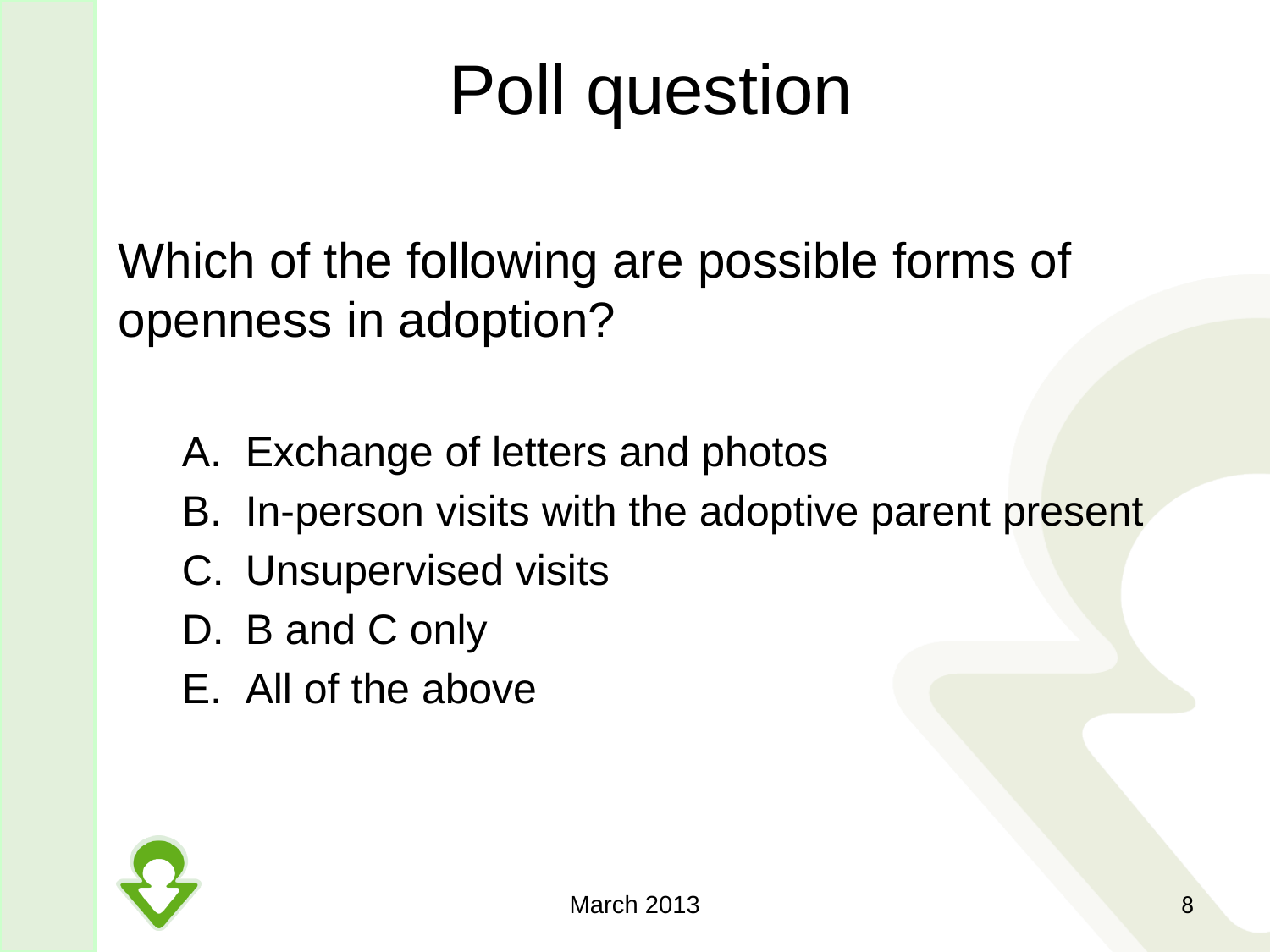

# Poll question
Which of the following are possible forms of openness in adoption?

Exchange of letters and photos
In-person visits with the adoptive parent present
Unsupervised visits
B and C only
All of the above

March 2013
8